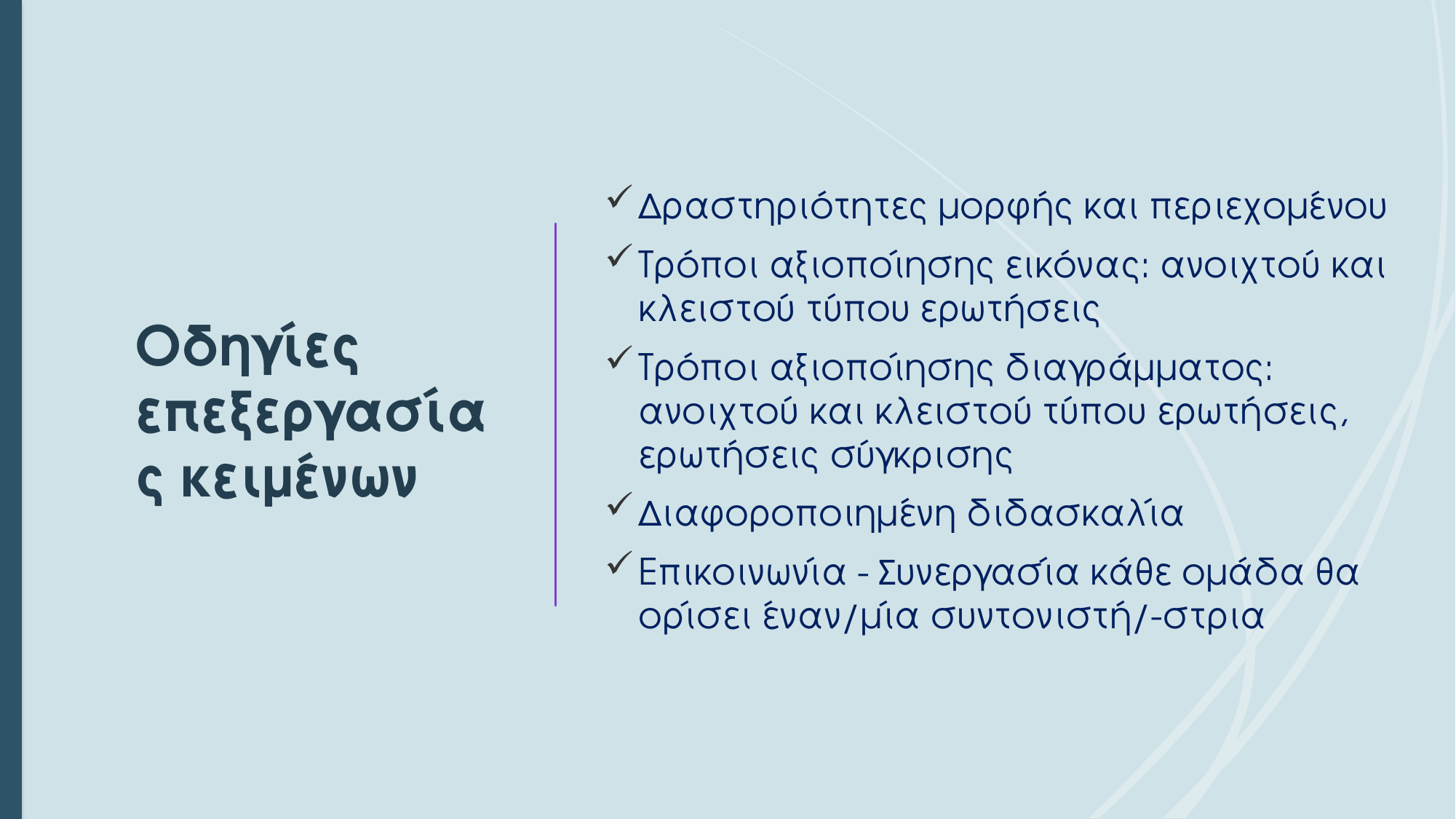

# Οδηγίες επεξεργασίας κειμένων
Δραστηριότητες μορφής και περιεχομένου
Τρόποι αξιοποίησης εικόνας: ανοιχτού και κλειστού τύπου ερωτήσεις
Τρόποι αξιοποίησης διαγράμματος: ανοιχτού και κλειστού τύπου ερωτήσεις, ερωτήσεις σύγκρισης
Διαφοροποιημένη διδασκαλία
Επικοινωνία - Συνεργασία κάθε ομάδα θα ορίσει έναν/μία συντονιστή/-στρια